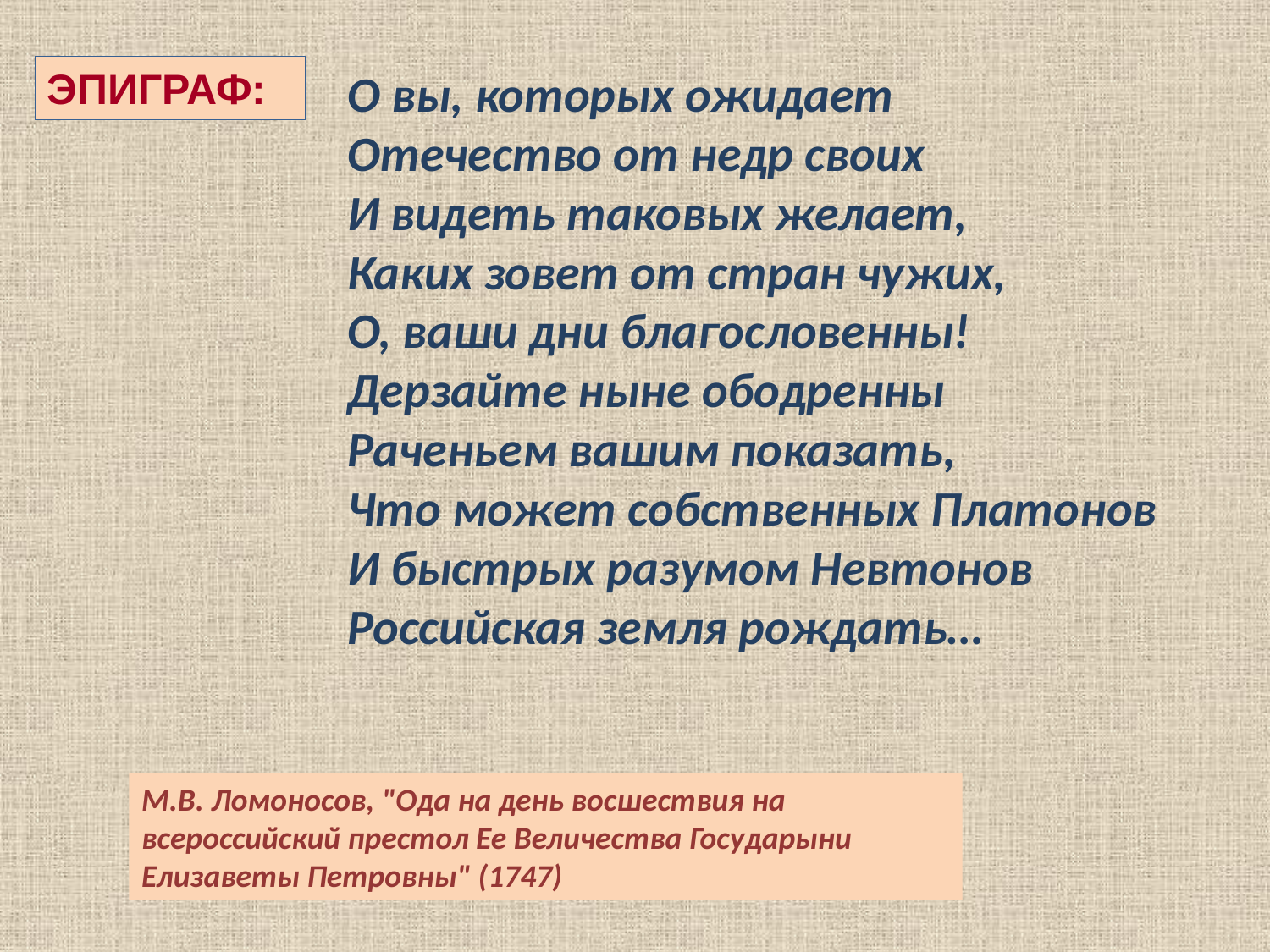

ЭПИГРАФ:
О вы, которых ожидает
Отечество от недр своих
И видеть таковых желает,
Каких зовет от стран чужих,
О, ваши дни благословенны!
Дерзайте ныне ободренны
Раченьем вашим показать,
Что может собственных Платонов
И быстрых разумом Невтонов
Российская земля рождать…
М.В. Ломоносов, "Ода на день восшествия на всероссийский престол Ее Величества Государыни Елизаветы Петровны" (1747)